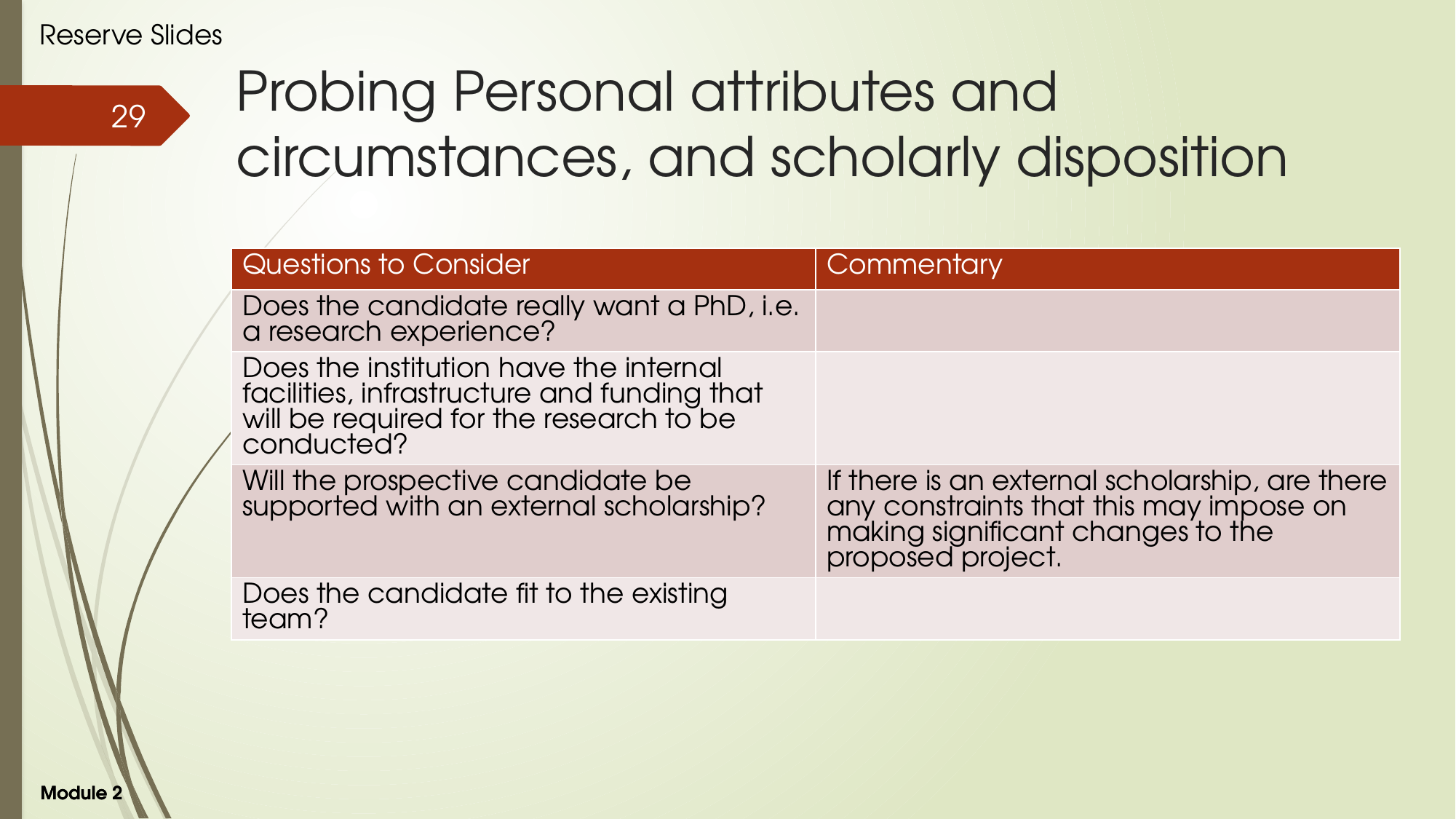

Reserve Slides
# Probing Personal attributes and circumstances, and scholarly disposition
29
| Questions to Consider | Commentary |
| --- | --- |
| Does the candidate really want a PhD, i.e. a research experience? |  |
| Does the institution have the internal facilities, infrastructure and funding that will be required for the research to be conducted? |  |
| Will the prospective candidate be supported with an external scholarship? | If there is an external scholarship, are there any constraints that this may impose on making significant changes to the proposed project. |
| Does the candidate fit to the existing team? |  |